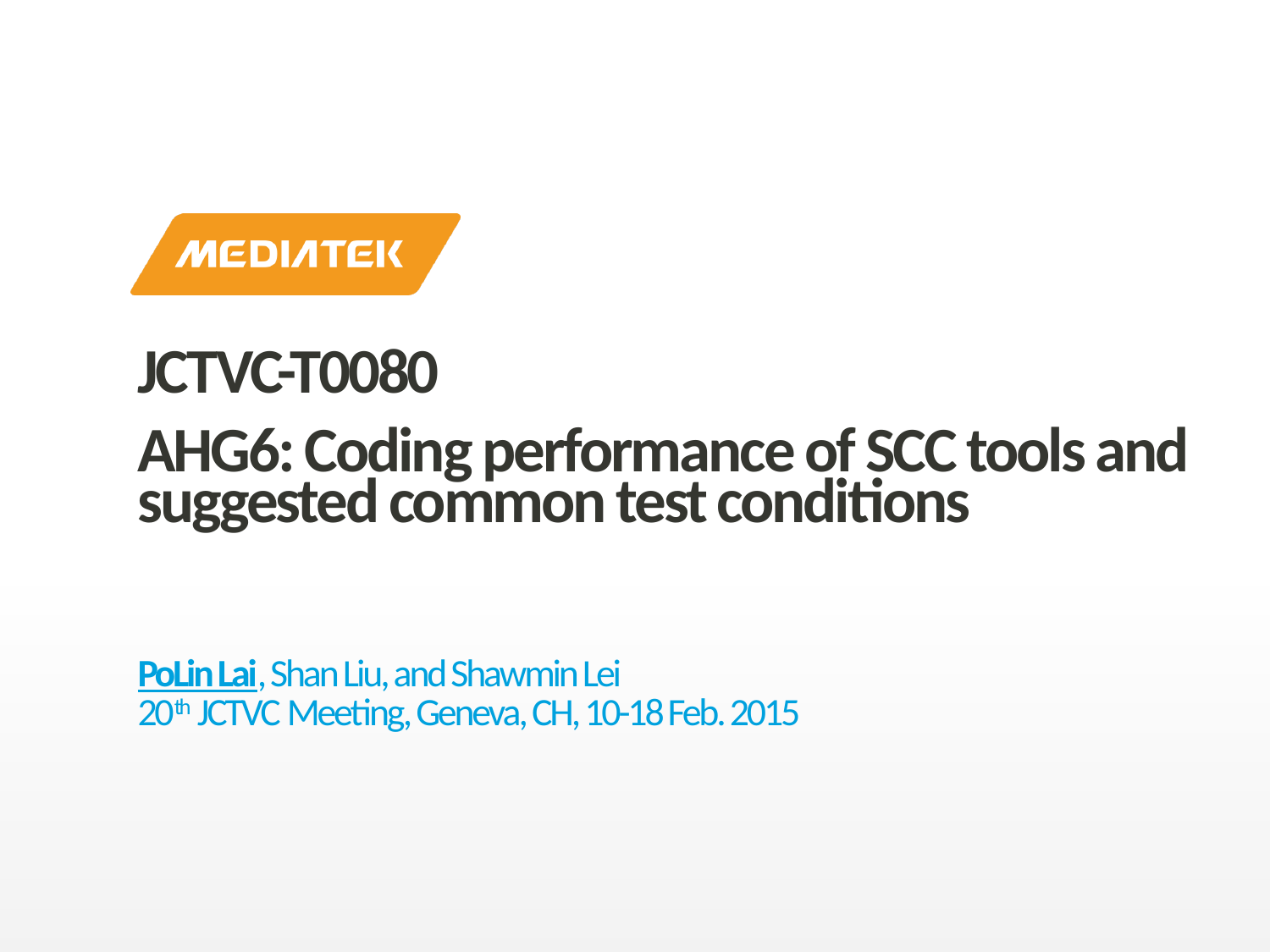

# JCTVC-T0080 AHG6: Coding performance of SCC tools and suggested common test conditions
PoLin Lai, Shan Liu, and Shawmin Lei
20th JCTVC Meeting, Geneva, CH, 10-18 Feb. 2015